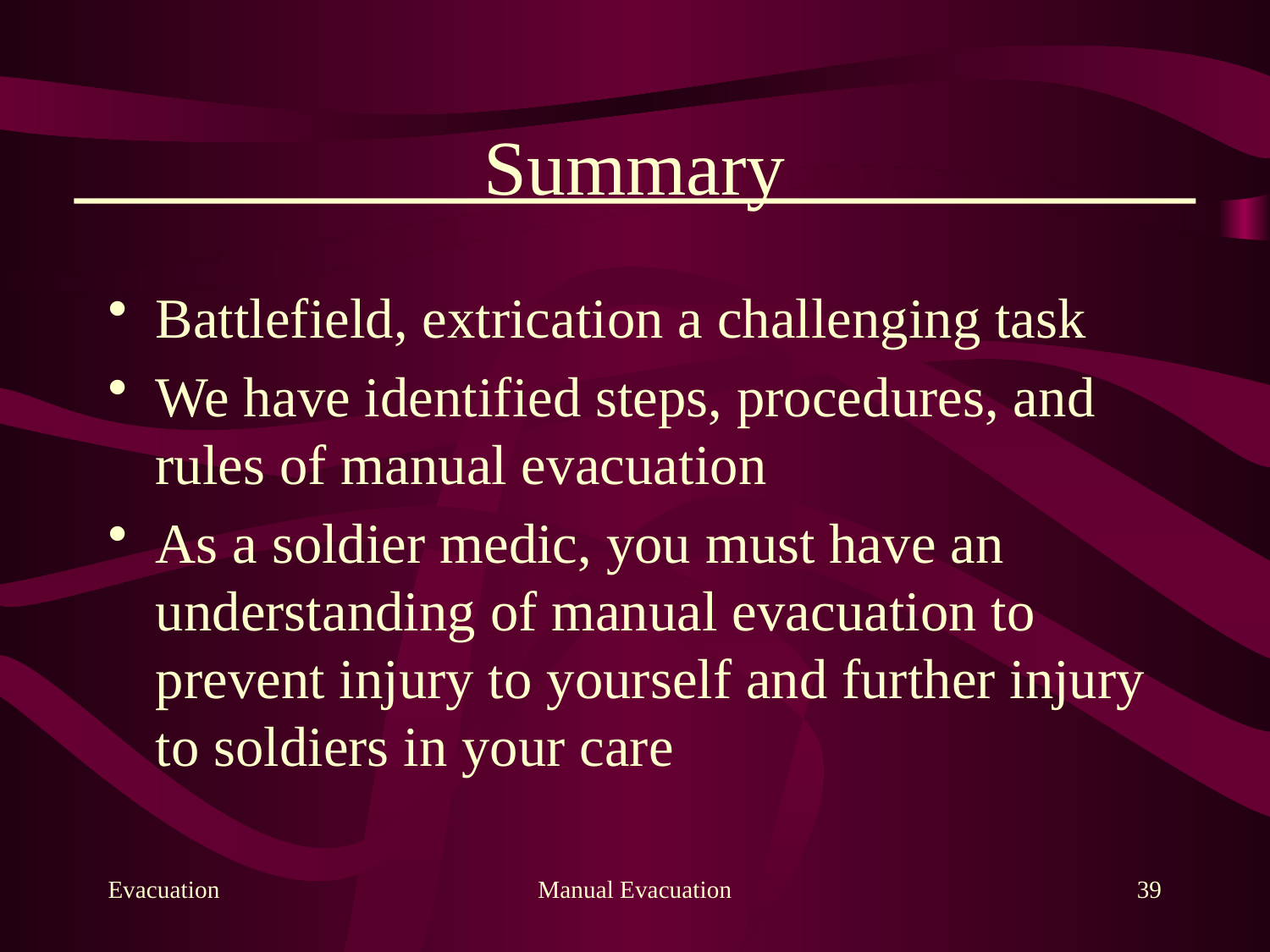

# Summary

Battlefield, extrication a challenging task
We have identified steps, procedures, and rules of manual evacuation
As a soldier medic, you must have an understanding of manual evacuation to prevent injury to yourself and further injury to soldiers in your care

Evacuation
Manual Evacuation
39